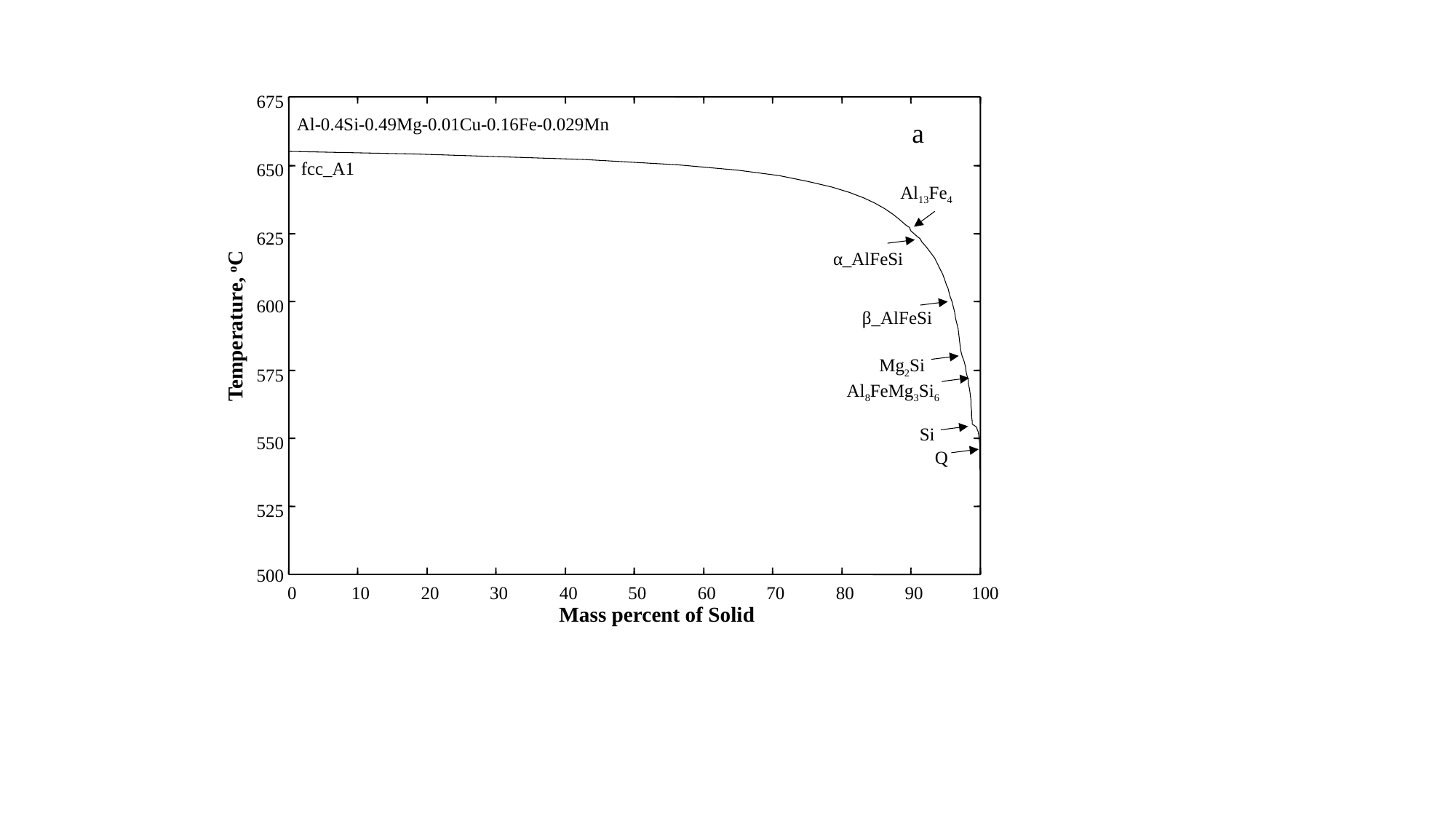

675

Al-0.4Si-0.49Mg-0.01Cu-0.16Fe-0.029Mn
a
fcc_A1
650

Al13Fe4
625

α_AlFeSi
600
β_AlFeSi

Temperature, ᵒC
Mg2Si
575

Al8FeMg3Si6
Si
550

Q
525

500

0
10
20
30
40
50
60
70
80
90
100
Mass percent of Solid